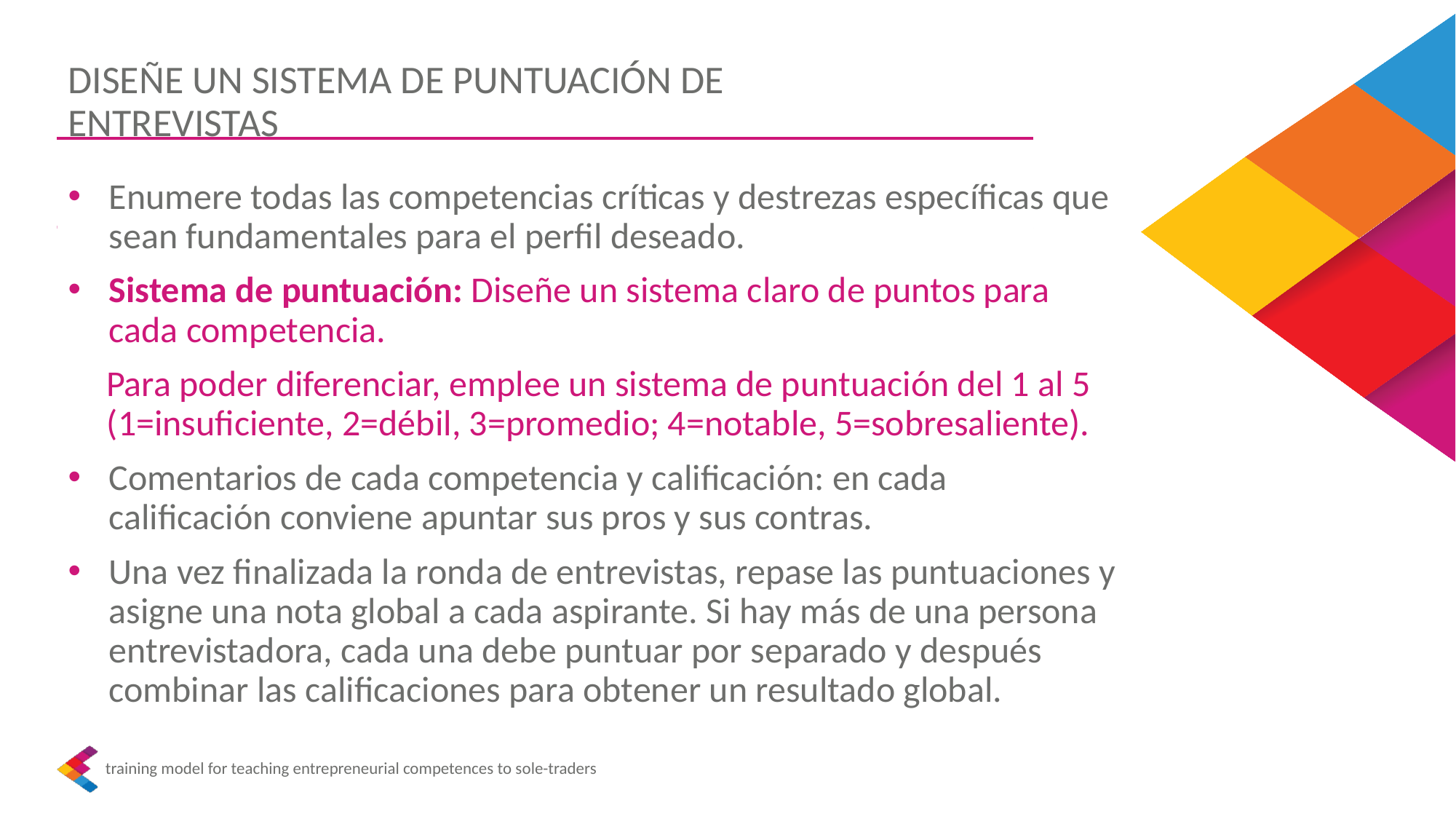

DISEÑE UN SISTEMA DE PUNTUACIÓN DE ENTREVISTAS
Enumere todas las competencias críticas y destrezas específicas que sean fundamentales para el perfil deseado.
Sistema de puntuación: Diseñe un sistema claro de puntos para cada competencia.
Para poder diferenciar, emplee un sistema de puntuación del 1 al 5 (1=insuficiente, 2=débil, 3=promedio; 4=notable, 5=sobresaliente).
Comentarios de cada competencia y calificación: en cada calificación conviene apuntar sus pros y sus contras.
Una vez finalizada la ronda de entrevistas, repase las puntuaciones y asigne una nota global a cada aspirante. Si hay más de una persona entrevistadora, cada una debe puntuar por separado y después combinar las calificaciones para obtener un resultado global.